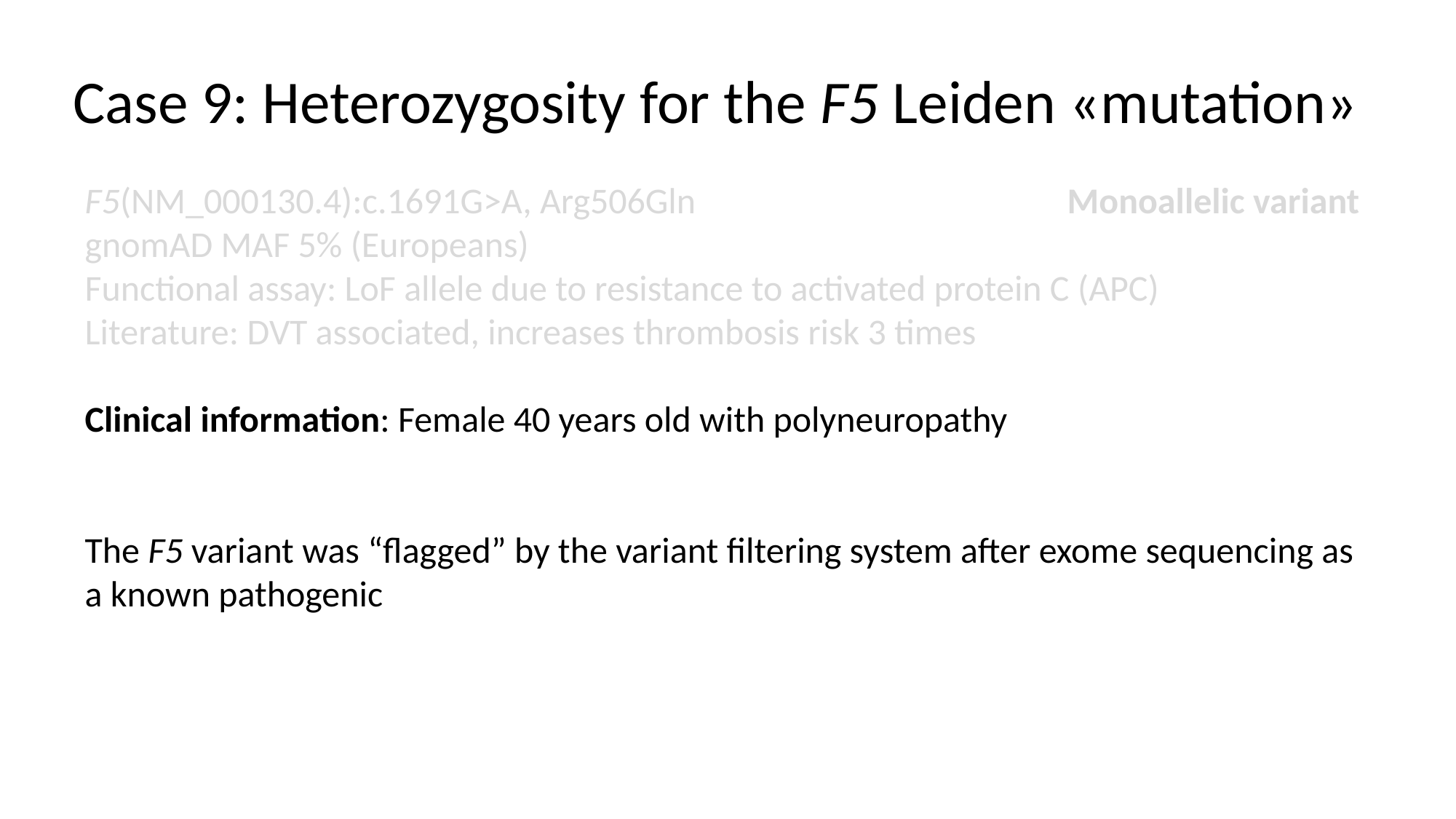

# Case 9: Heterozygosity for the F5 Leiden «mutation»
F5(NM_000130.4):c.1691G>A, Arg506Gln 				Monoallelic variant
gnomAD MAF 5% (Europeans)
Functional assay: LoF allele due to resistance to activated protein C (APC)
Literature: DVT associated, increases thrombosis risk 3 times

Clinical information: Female 40 years old with polyneuropathy
The F5 variant was “flagged” by the variant filtering system after exome sequencing as a known pathogenic